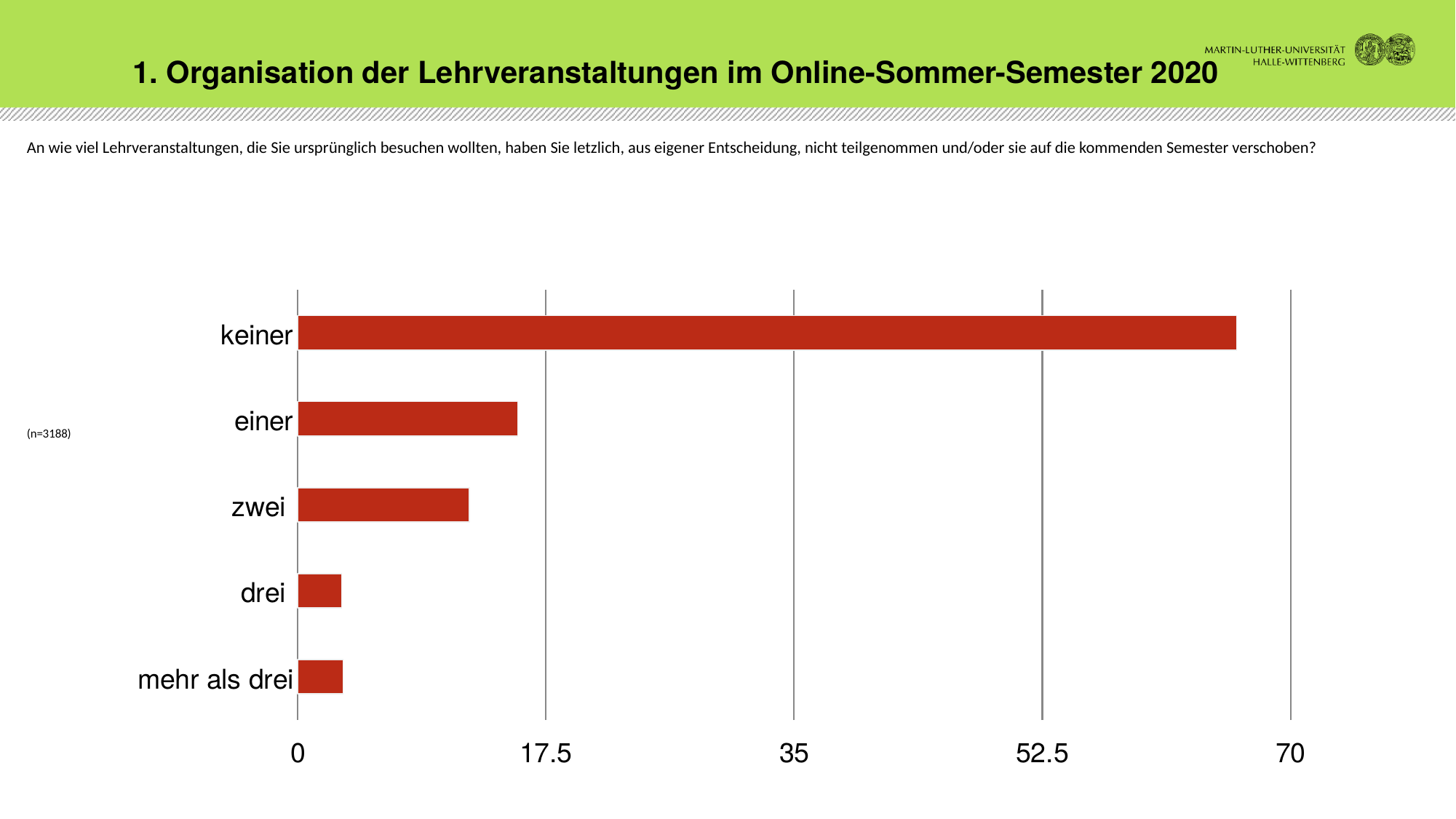

1. Organisation der Lehrveranstaltungen im Online-Sommer-Semester 2020
# An wie viel Lehrveranstaltungen, die Sie ursprünglich besuchen wollten, haben Sie letzlich, aus eigener Entscheidung, nicht teilgenommen und/oder sie auf die kommenden Semester verschoben? (n=3188)

(n=3188)

### Chart

| Category | Region 1 |
|---|---|
| keiner | 66.2 |
| einer | 15.5 |
| zwei  | 12.1 |
| drei  | 3.1 |
| mehr als drei | 3.2 |